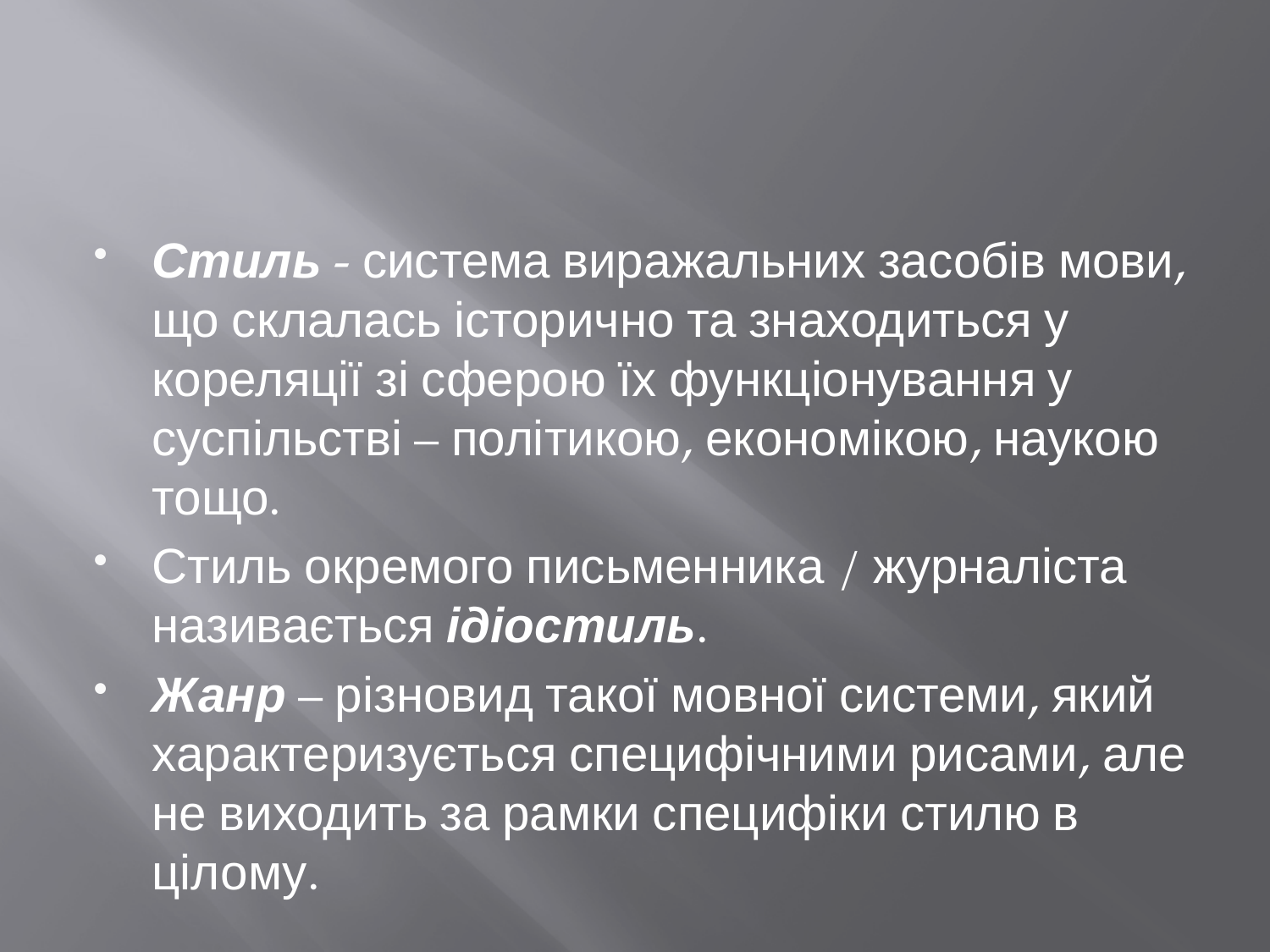

#
Стиль - система виражальних засобів мови, що склалась історично та знаходиться у кореляції зі сферою їх функціонування у суспільстві – політикою, економікою, наукою тощо.
Стиль окремого письменника / журналіста називається ідіостиль.
Жанр – різновид такої мовної системи, який характеризується специфічними рисами, але не виходить за рамки специфіки стилю в цілому.